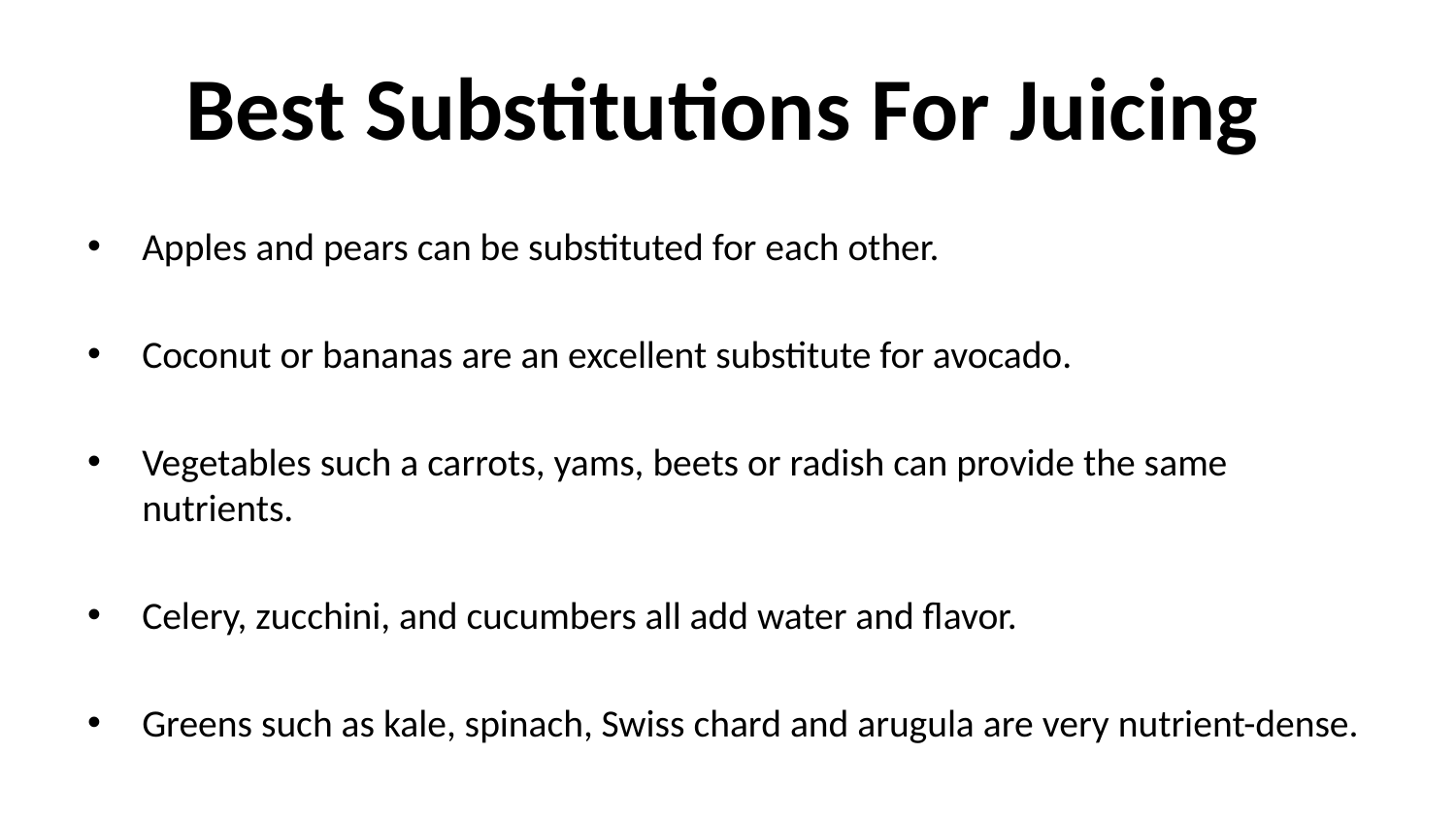

# Best Substitutions For Juicing
Apples and pears can be substituted for each other.

Coconut or bananas are an excellent substitute for avocado.

Vegetables such a carrots, yams, beets or radish can provide the same nutrients.

Celery, zucchini, and cucumbers all add water and flavor.

Greens such as kale, spinach, Swiss chard and arugula are very nutrient-dense.